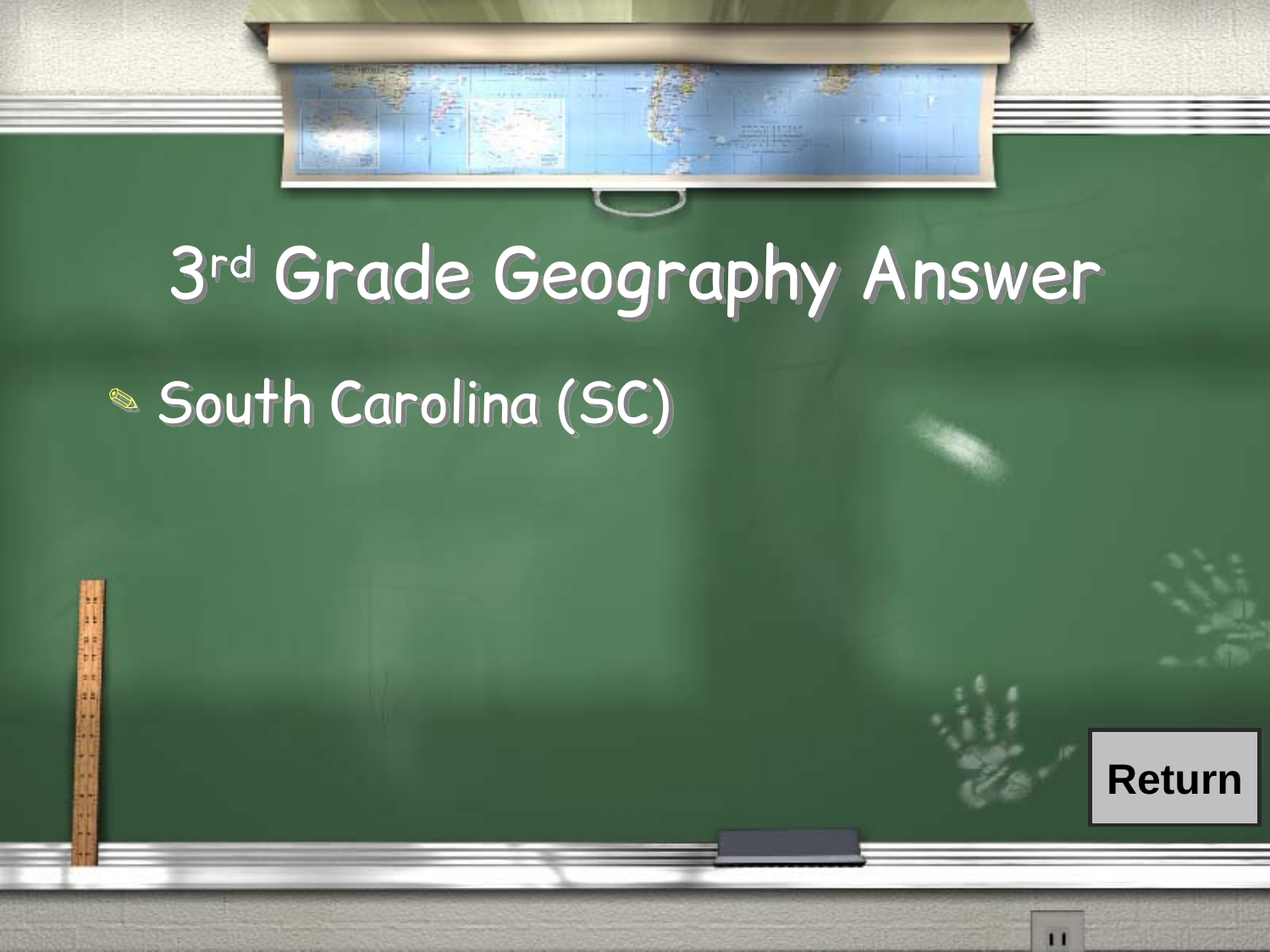

# 3rd Grade Geography Answer
South Carolina (SC)
Return